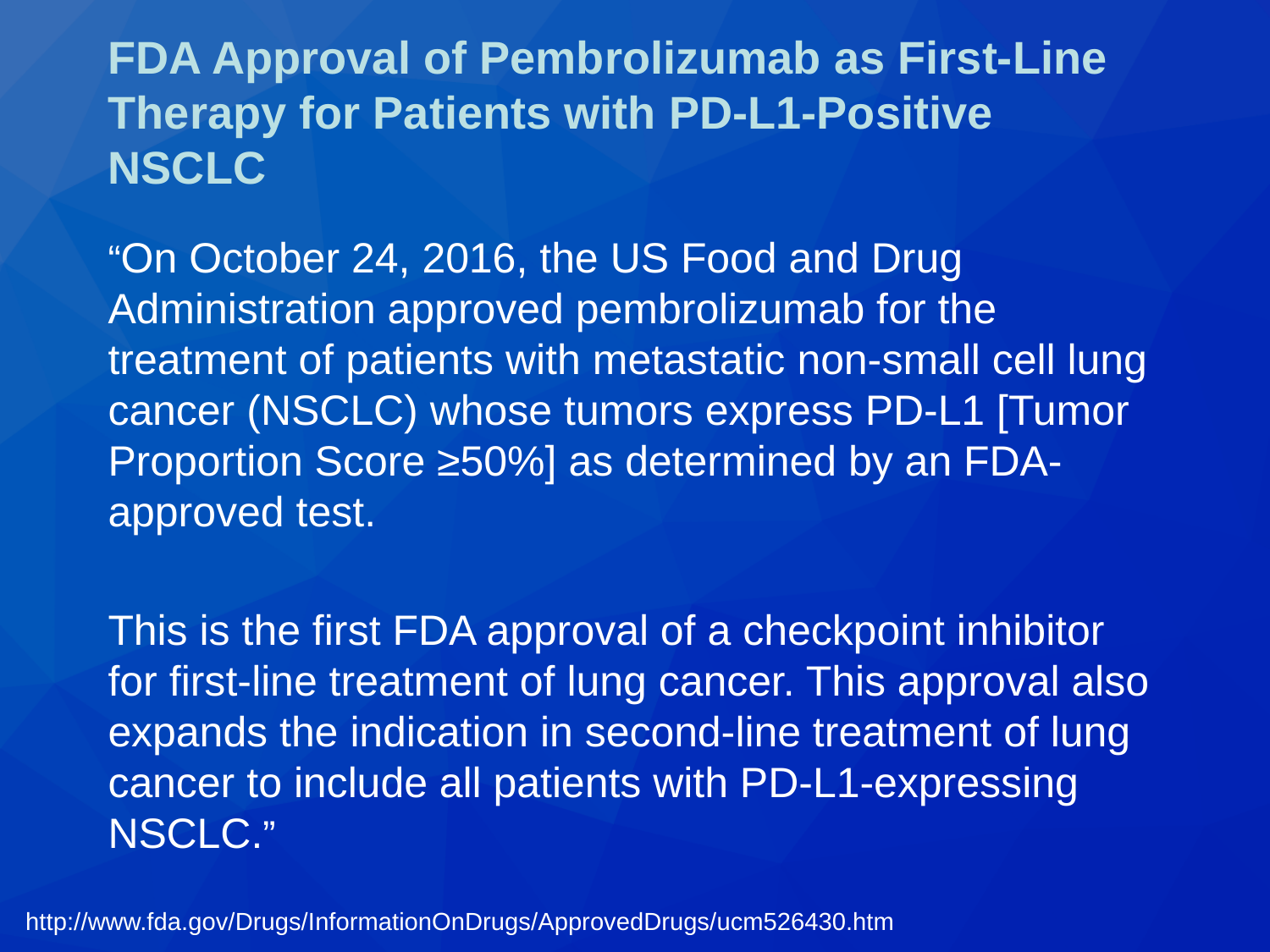

# FDA Approval of Pembrolizumab as First-Line Therapy for Patients with PD-L1-Positive NSCLC
“On October 24, 2016, the US Food and Drug Administration approved pembrolizumab for the treatment of patients with metastatic non-small cell lung cancer (NSCLC) whose tumors express PD-L1 [Tumor Proportion Score ≥50%] as determined by an FDA-approved test.

This is the first FDA approval of a checkpoint inhibitor for first-line treatment of lung cancer. This approval also expands the indication in second-line treatment of lung cancer to include all patients with PD-L1-expressing NSCLC.”
http://www.fda.gov/Drugs/InformationOnDrugs/ApprovedDrugs/ucm526430.htm